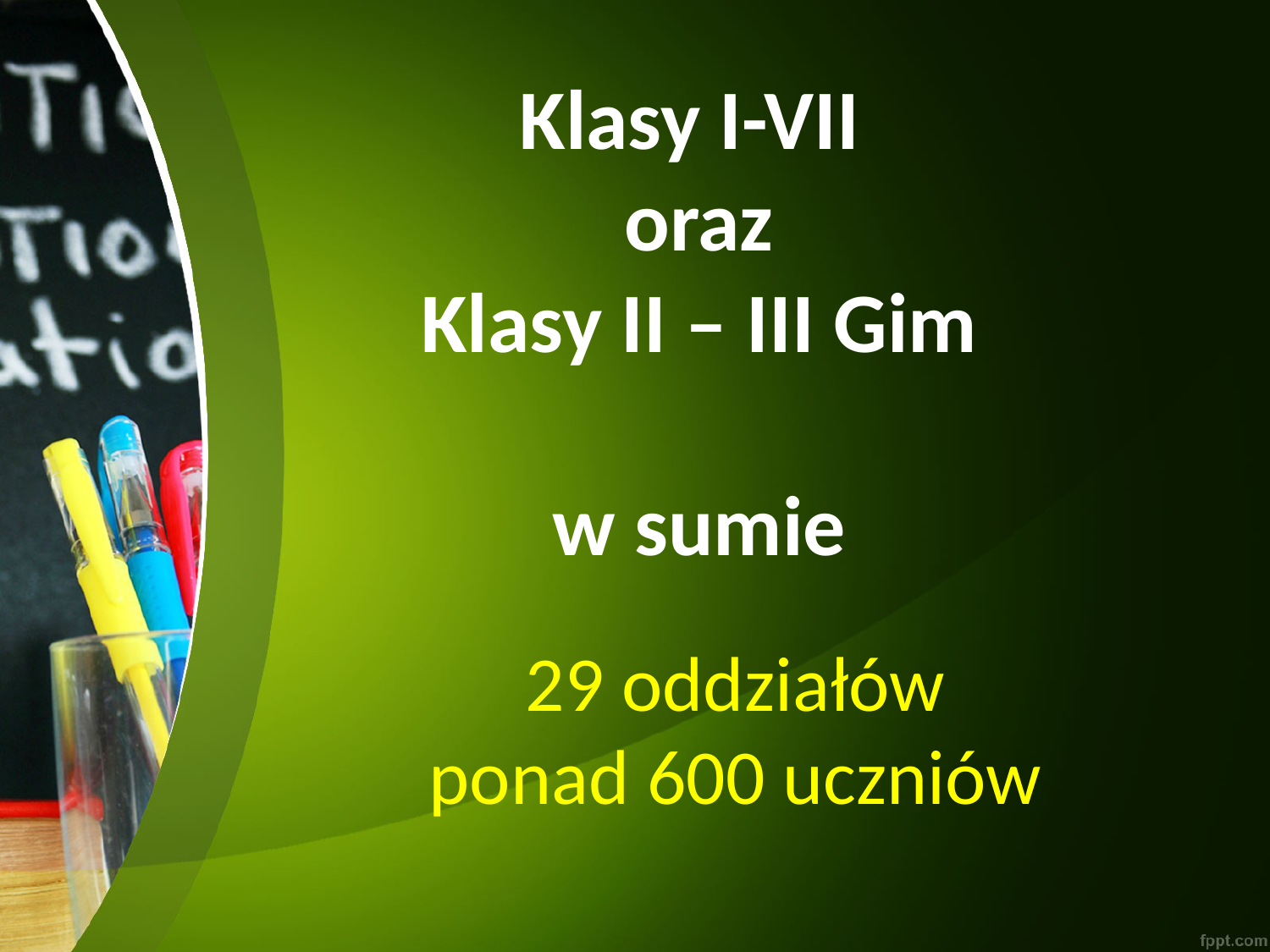

Klasy I-VII
oraz
Klasy II – III Gim

w sumie

# 29 oddziałów ponad 600 uczniów